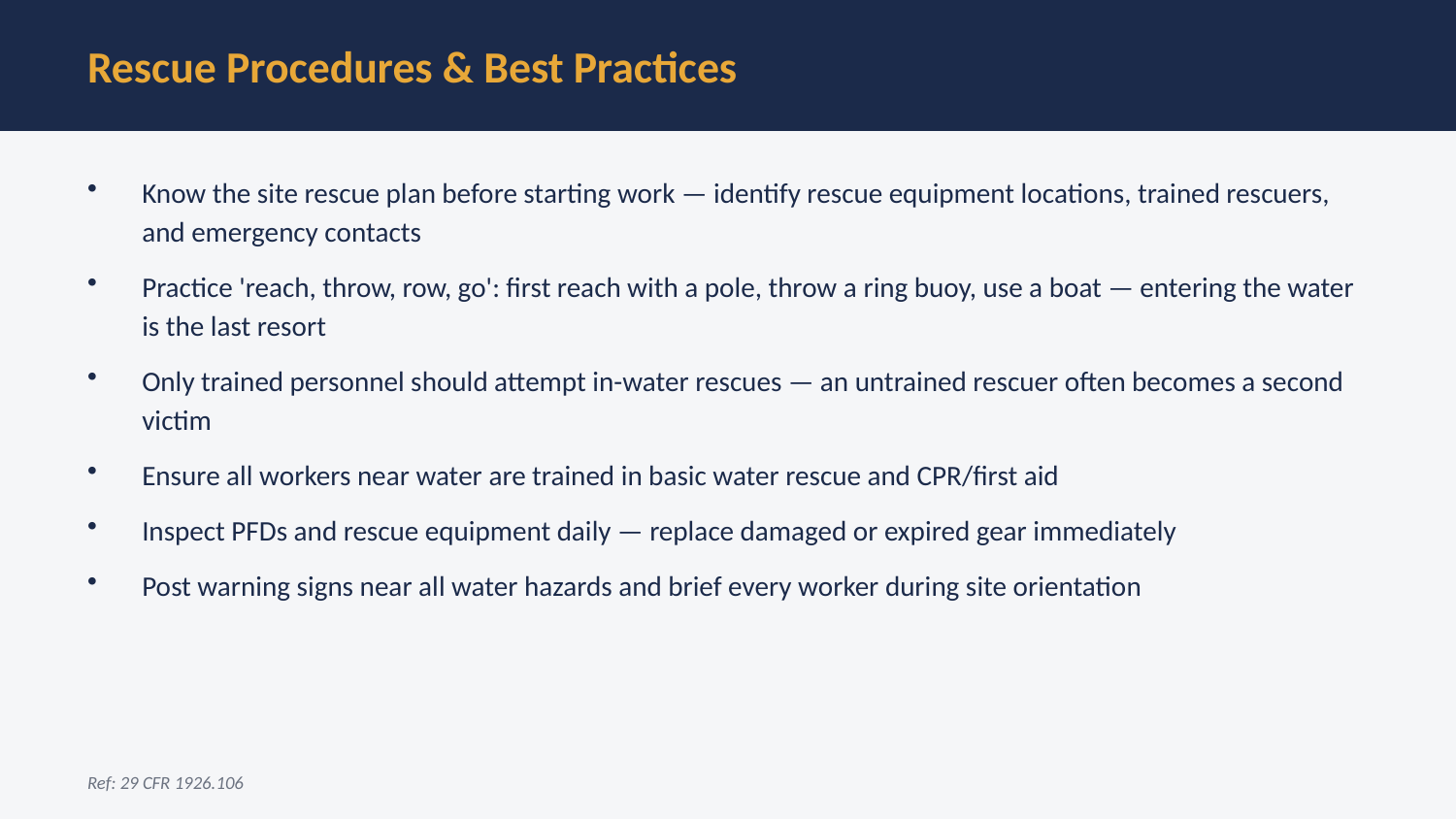

Rescue Procedures & Best Practices
Know the site rescue plan before starting work — identify rescue equipment locations, trained rescuers, and emergency contacts
Practice 'reach, throw, row, go': first reach with a pole, throw a ring buoy, use a boat — entering the water is the last resort
Only trained personnel should attempt in-water rescues — an untrained rescuer often becomes a second victim
Ensure all workers near water are trained in basic water rescue and CPR/first aid
Inspect PFDs and rescue equipment daily — replace damaged or expired gear immediately
Post warning signs near all water hazards and brief every worker during site orientation
Ref: 29 CFR 1926.106